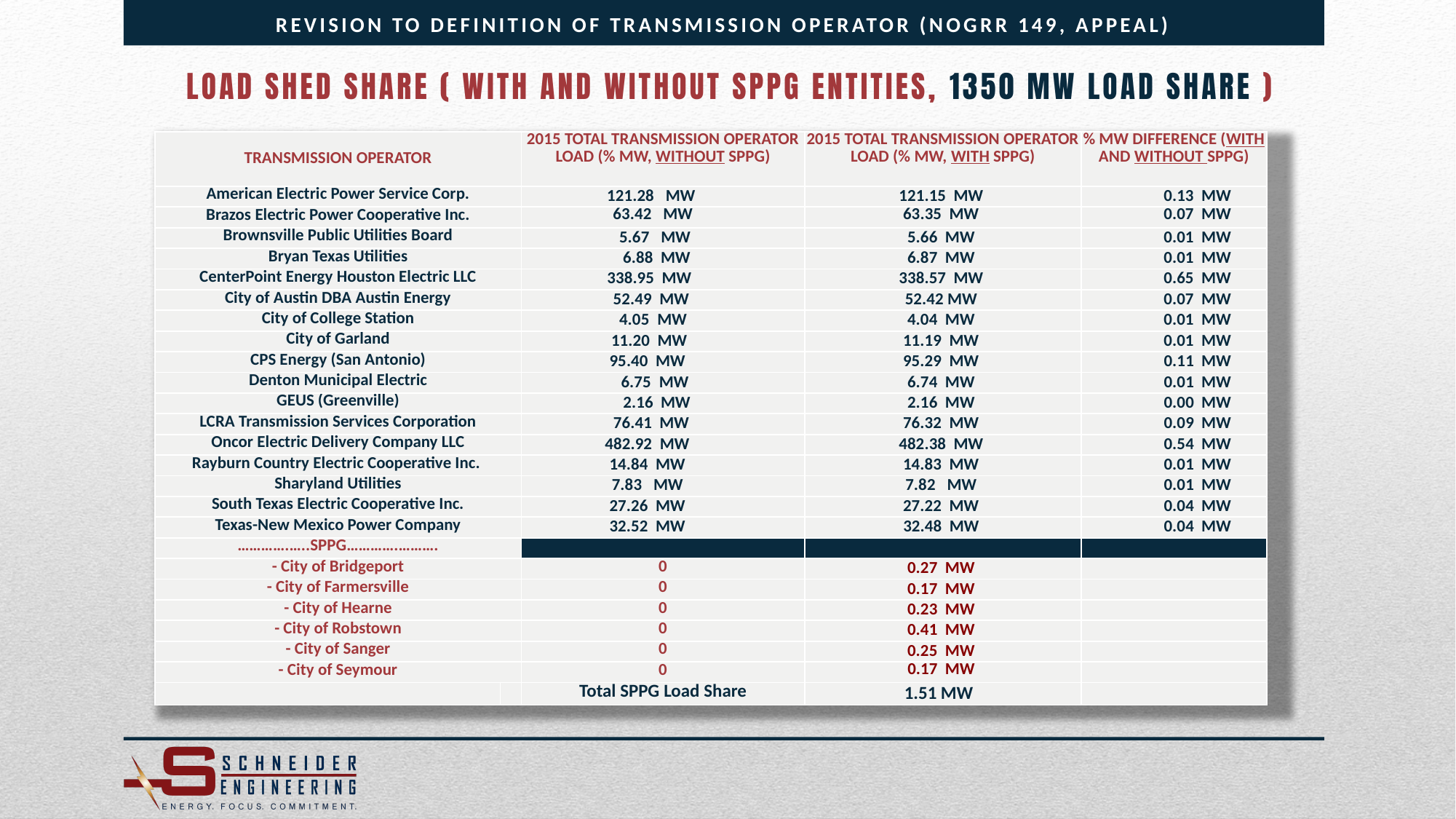

Revision to Definition of Transmission Operator (NOGRR 149, Appeal)
LOAD SHED SHARE ( WITH AND WITHOUT SPPG ENTITIES, 1350 MW LOAD SHARE )
| Transmission Operator |  | 2015 Total Transmission Operator Load (% MW, Without SPPG) | 2015 Total Transmission Operator Load (% MW, With SPPG) | % MW Difference (With and Without SPPG) |
| --- | --- | --- | --- | --- |
| American Electric Power Service Corp. |  | 121.28 MW | 121.15 MW | 0.13 MW |
| Brazos Electric Power Cooperative Inc. |  | 63.42 MW | 63.35 MW | 0.07 MW |
| Brownsville Public Utilities Board |  | 5.67 MW | 5.66 MW | 0.01 MW |
| Bryan Texas Utilities |  | 6.88 MW | 6.87 MW | 0.01 MW |
| CenterPoint Energy Houston Electric LLC |  | 338.95 MW | 338.57 MW | 0.65 MW |
| City of Austin DBA Austin Energy |  | 52.49 MW | 52.42 MW | 0.07 MW |
| City of College Station |  | 4.05 MW | 4.04 MW | 0.01 MW |
| City of Garland |  | 11.20 MW | 11.19 MW | 0.01 MW |
| CPS Energy (San Antonio) |  | 95.40 MW | 95.29 MW | 0.11 MW |
| Denton Municipal Electric |  | 6.75 MW | 6.74 MW | 0.01 MW |
| GEUS (Greenville) |  | 2.16 MW | 2.16 MW | 0.00 MW |
| LCRA Transmission Services Corporation |  | 76.41 MW | 76.32 MW | 0.09 MW |
| Oncor Electric Delivery Company LLC |  | 482.92 MW | 482.38 MW | 0.54 MW |
| Rayburn Country Electric Cooperative Inc. |  | 14.84 MW | 14.83 MW | 0.01 MW |
| Sharyland Utilities |  | 7.83 MW | 7.82 MW | 0.01 MW |
| South Texas Electric Cooperative Inc. |  | 27.26 MW | 27.22 MW | 0.04 MW |
| Texas-New Mexico Power Company |  | 32.52 MW | 32.48 MW | 0.04 MW |
| ………….…..SPPG………….………. |  |  |  |  |
| - City of Bridgeport |  | 0 | 0.27 MW |  |
| - City of Farmersville |  | 0 | 0.17 MW |  |
| - City of Hearne |  | 0 | 0.23 MW |  |
| - City of Robstown |  | 0 | 0.41 MW |  |
| - City of Sanger |  | 0 | 0.25 MW |  |
| - City of Seymour |  | 0 | 0.17 MW |  |
|  |  | Total SPPG Load Share | 1.51 MW |  |